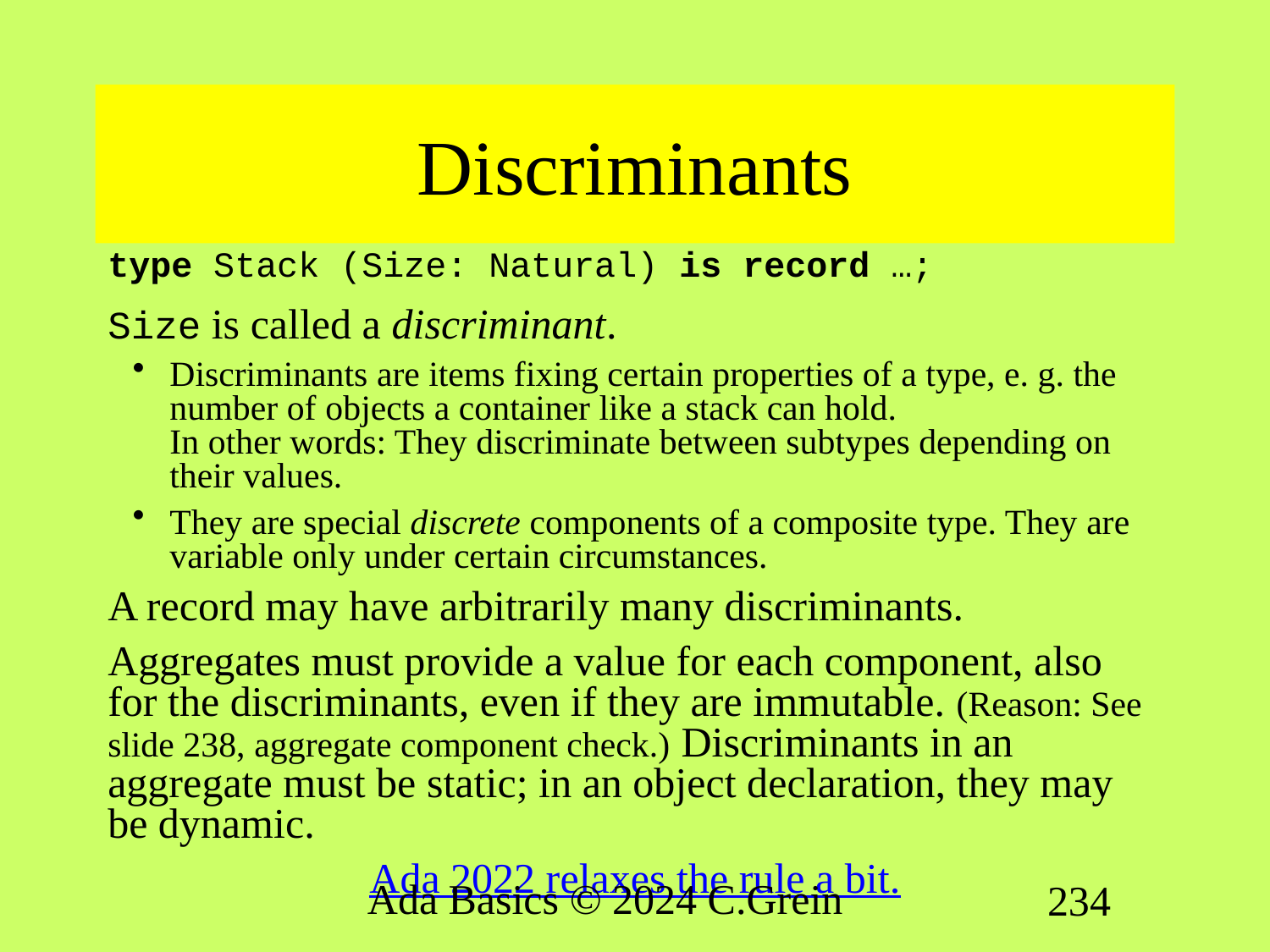

# Discriminants
type Stack (Size: Natural) is record …;

Size is called a discriminant.
Discriminants are items fixing certain properties of a type, e. g. the number of objects a container like a stack can hold.
In other words: They discriminate between subtypes depending on their values.
They are special discrete components of a composite type. They are variable only under certain circumstances.
A record may have arbitrarily many discriminants.
Aggregates must provide a value for each component, also for the discriminants, even if they are immutable. (Reason: See slide 238, aggregate component check.) Discriminants in an aggregate must be static; in an object declaration, they may be dynamic.
Ada 2022 relaxes the rule a bit.
Ada Basics © 2024 C.Grein
234